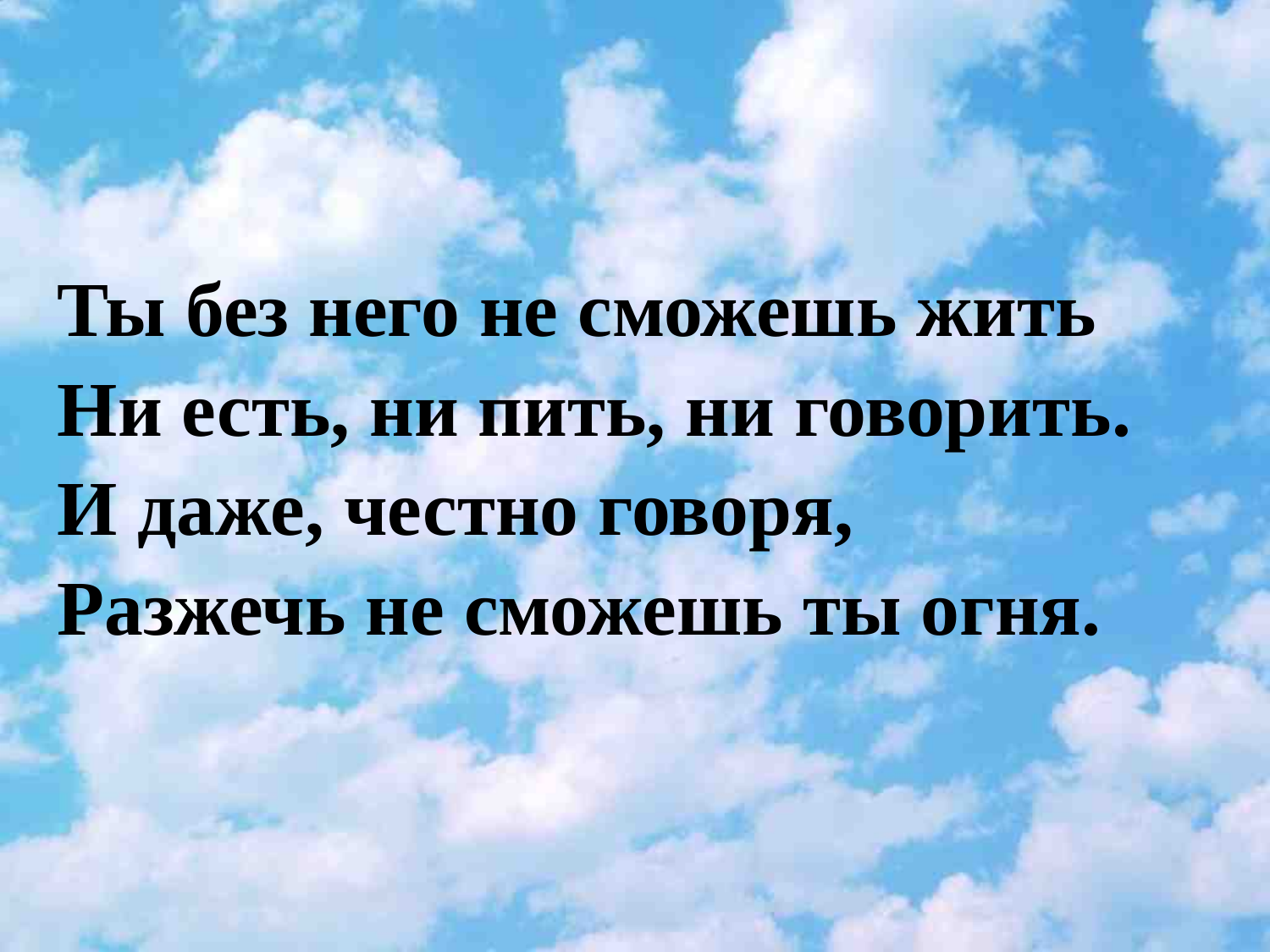

#

Ты без него не сможешь жить
Ни есть, ни пить, ни говорить.
И даже, честно говоря,
Разжечь не сможешь ты огня.